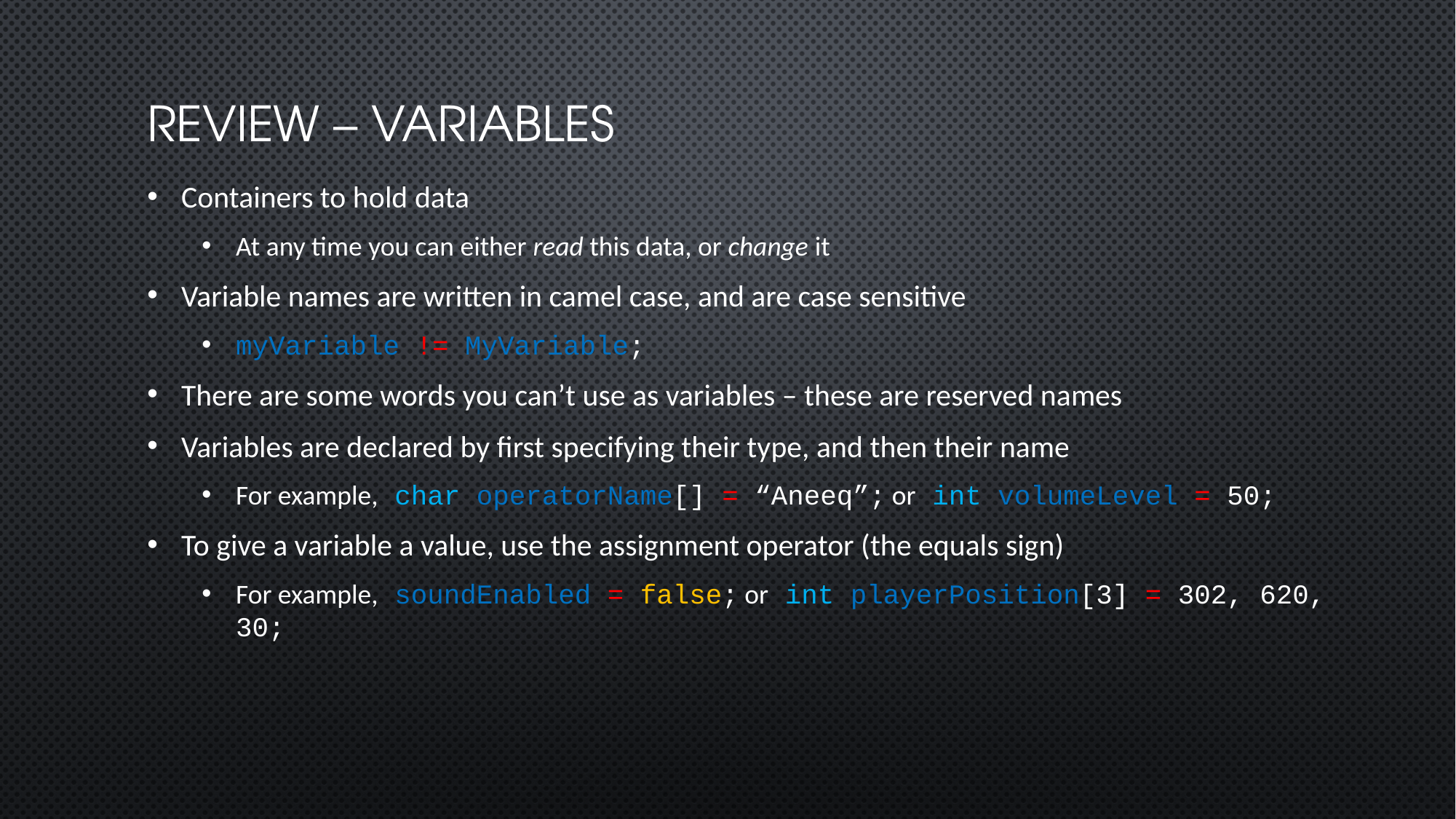

# Review – Variables
Containers to hold data
At any time you can either read this data, or change it
Variable names are written in camel case, and are case sensitive
myVariable != MyVariable;
There are some words you can’t use as variables – these are reserved names
Variables are declared by first specifying their type, and then their name
For example, char operatorName[] = “Aneeq”; or int volumeLevel = 50;
To give a variable a value, use the assignment operator (the equals sign)
For example, soundEnabled = false; or int playerPosition[3] = 302, 620, 30;